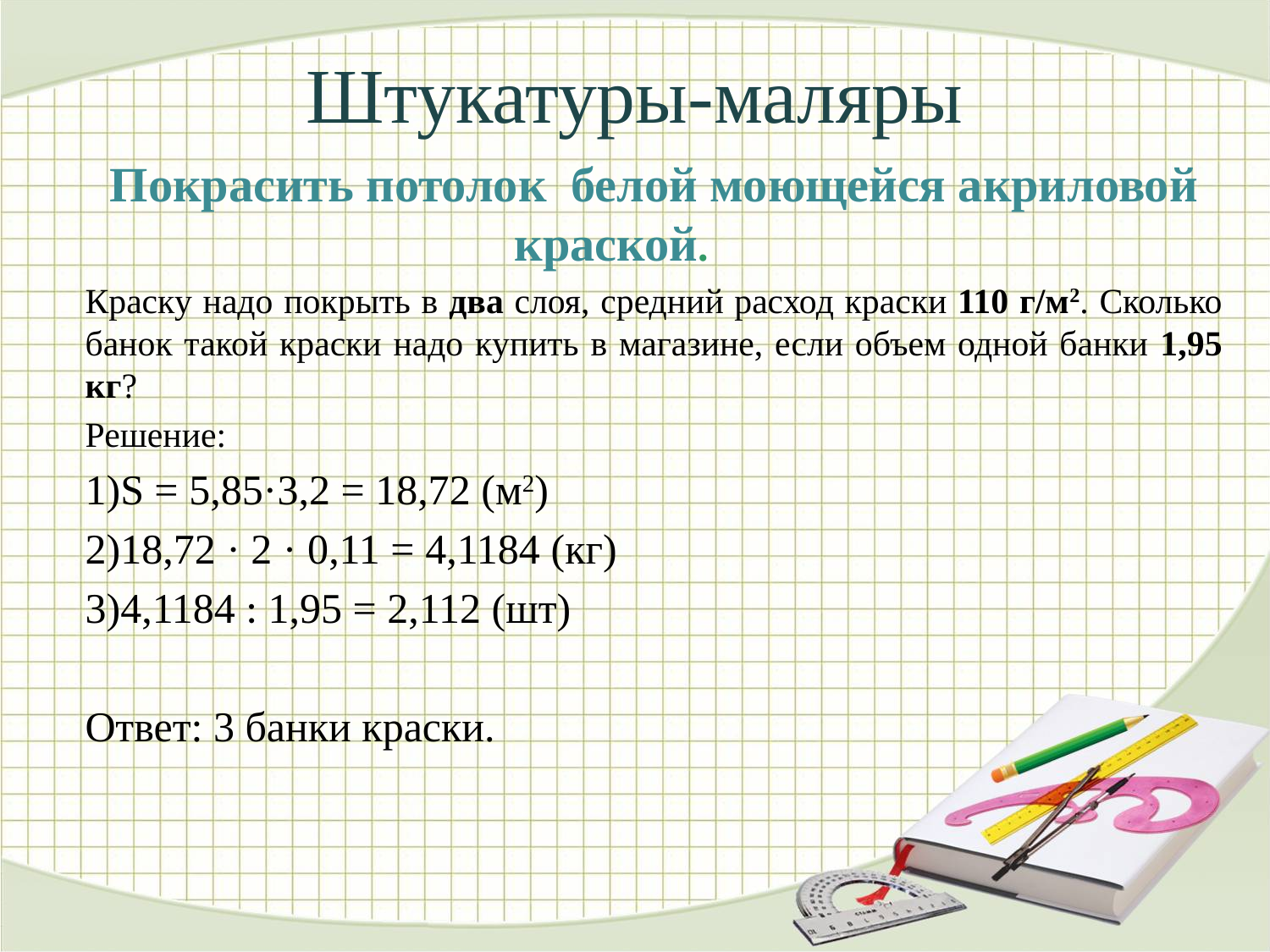

# Штукатуры-маляры
Покрасить потолок  белой моющейся акриловой краской.
Краску надо покрыть в два слоя, средний расход краски 110 г/м2. Сколько банок такой краски надо купить в магазине, если объем одной банки 1,95 кг?
Решение:
S = 5,85·3,2 = 18,72 (м2)
18,72 · 2 · 0,11 = 4,1184 (кг)
4,1184 : 1,95 = 2,112 (шт)

Ответ: 3 банки краски.